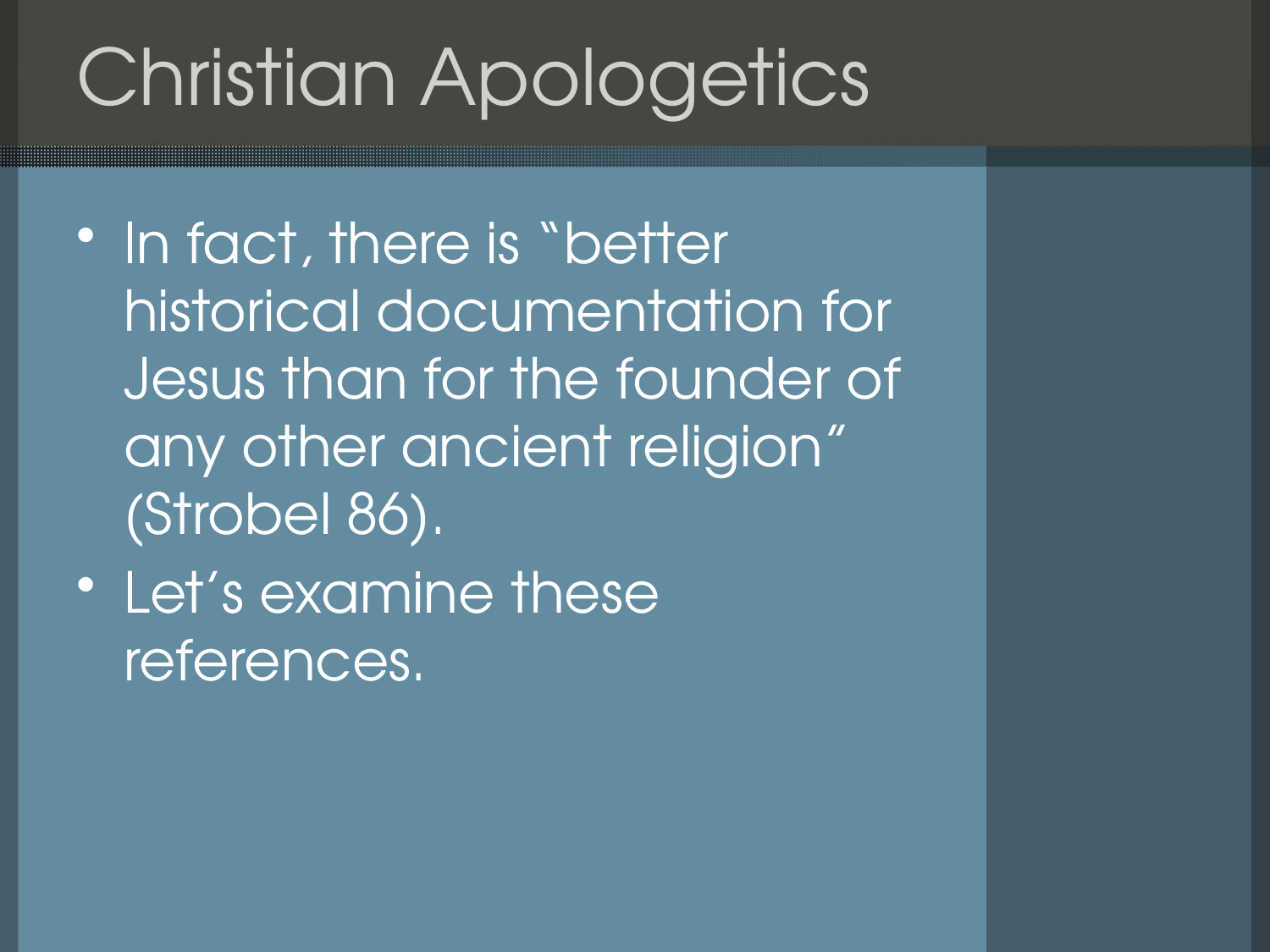

# Christian Apologetics
In fact, there is “better historical documentation for Jesus than for the founder of any other ancient religion” (Strobel 86).
Let’s examine these references.